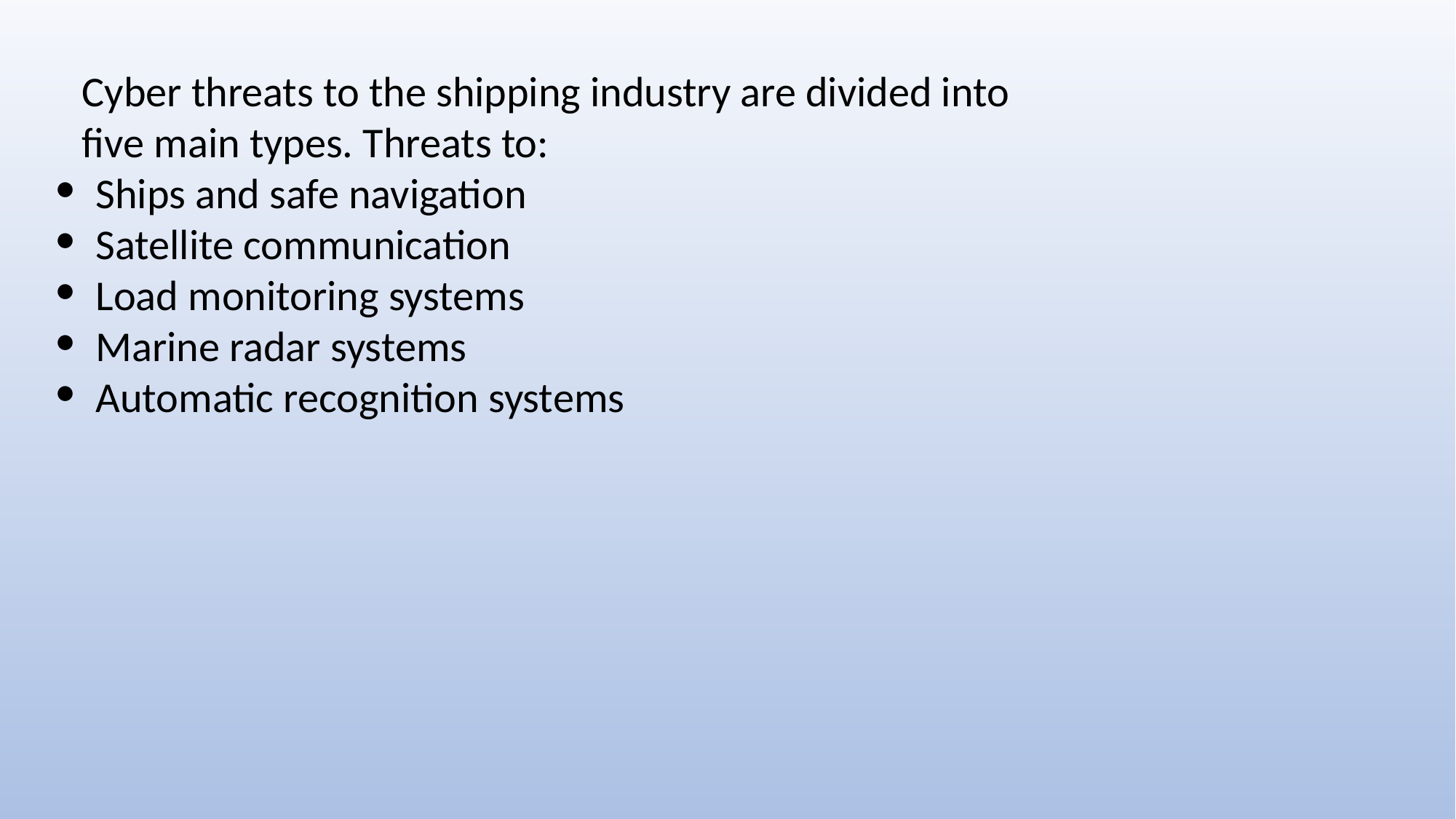

Cyber ​​threats to the shipping industry are divided into five main types. Threats to:
Ships and safe navigation
Satellite communication
Load monitoring systems
Marine radar systems
Automatic recognition systems